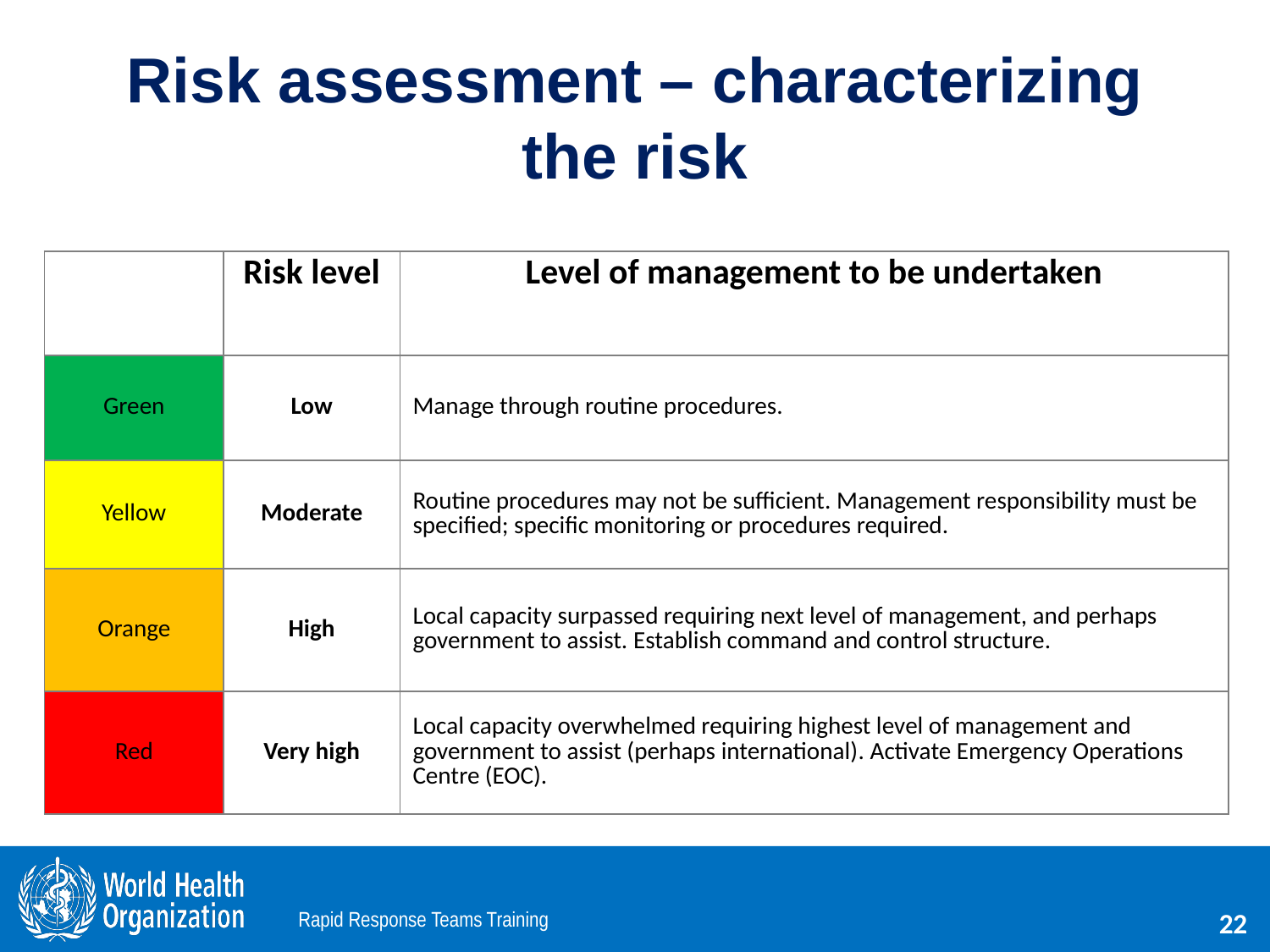

Risk assessment – characterizing the risk
|  | Risk level | Level of management to be undertaken |
| --- | --- | --- |
| Green | Low | Manage through routine procedures. |
| Yellow | Moderate | Routine procedures may not be sufficient. Management responsibility must be specified; specific monitoring or procedures required. |
| Orange | High | Local capacity surpassed requiring next level of management, and perhaps government to assist. Establish command and control structure. |
| Red | Very high | Local capacity overwhelmed requiring highest level of management and government to assist (perhaps international). Activate Emergency Operations Centre (EOC). |
/ résilience